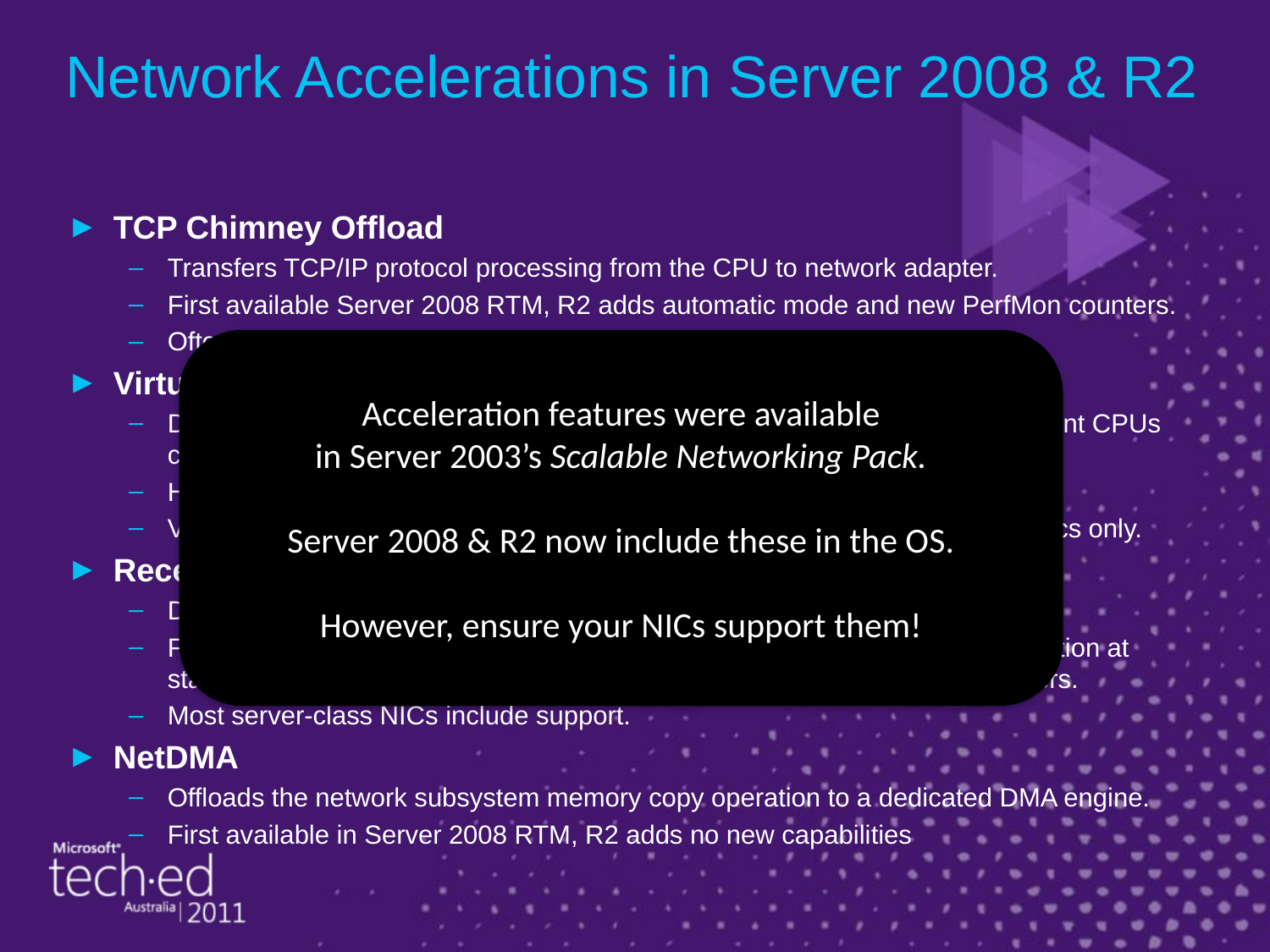

# Network Accelerations in Server 2008 & R2
TCP Chimney Offload
Transfers TCP/IP protocol processing from the CPU to network adapter.
First available Server 2008 RTM, R2 adds automatic mode and new PerfMon counters.
Often an extra licensable feature in hardware, with accompanying cost.
Virtual Machine Queue
Distributes received frames into different queues based on target VM.  Different CPUs can process.
Hardware packet filtering to reduce the overhead of routing packets to VMs.
VMQ must be supported by the network hardware. Typically Intel NICs & Procs only.
Receive Side Scaling
Distributes load from network adapters across multiple CPUs.
First available in Server 2008 RTM, R2 improves initialization and CPU selection at startup, adds registry keys for tuning performance, and new PerfMon counters.
Most server-class NICs include support.
NetDMA
Offloads the network subsystem memory copy operation to a dedicated DMA engine.
First available in Server 2008 RTM, R2 adds no new capabilities
Acceleration features were available
in Server 2003’s Scalable Networking Pack.

Server 2008 & R2 now include these in the OS.

However, ensure your NICs support them!